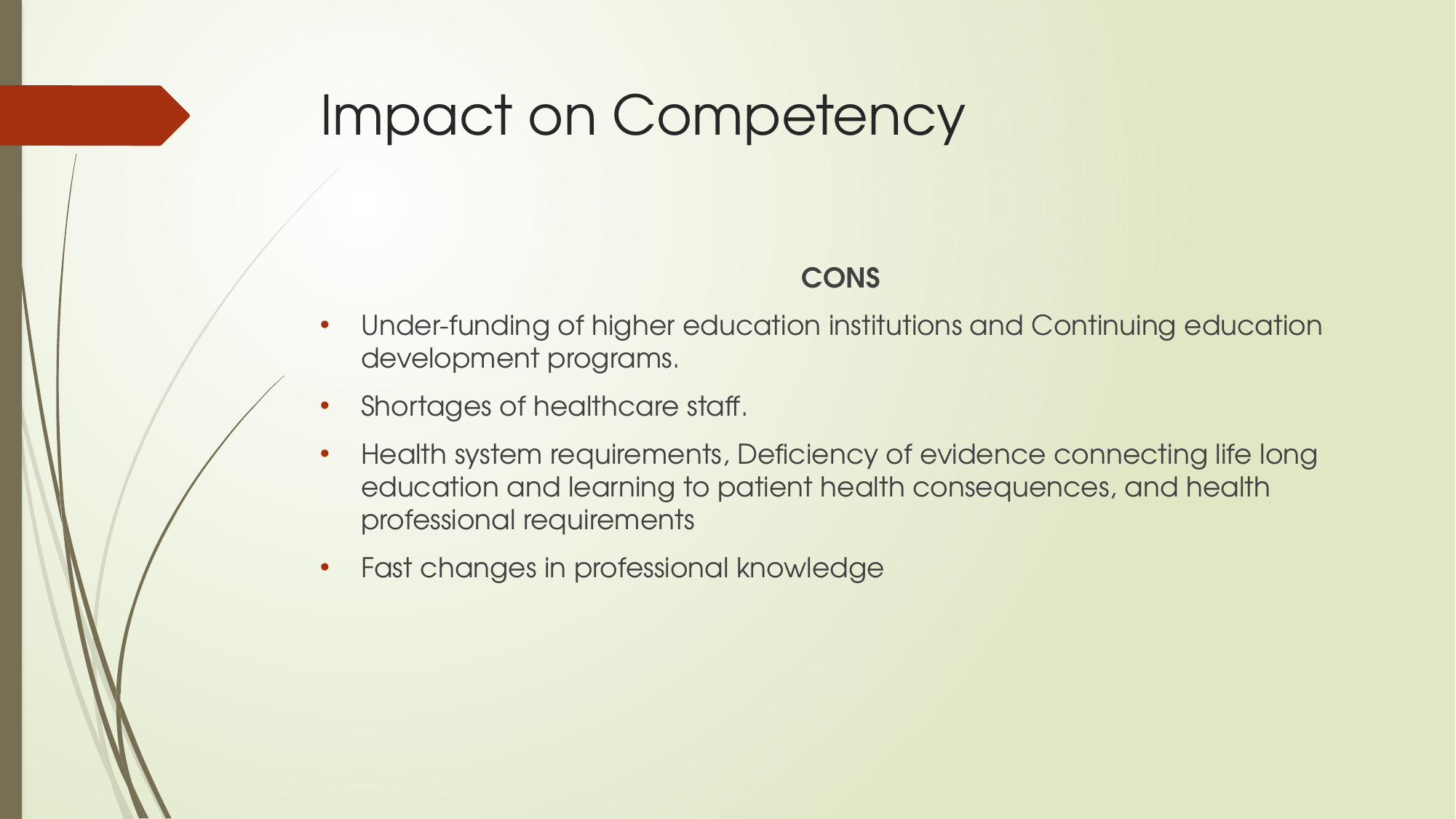

# Impact on Competency
CONS
Under-funding of higher education institutions and Continuing education development programs.
Shortages of healthcare staff.
Health system requirements, Deficiency of evidence connecting life long education and learning to patient health consequences, and health professional requirements
Fast changes in professional knowledge